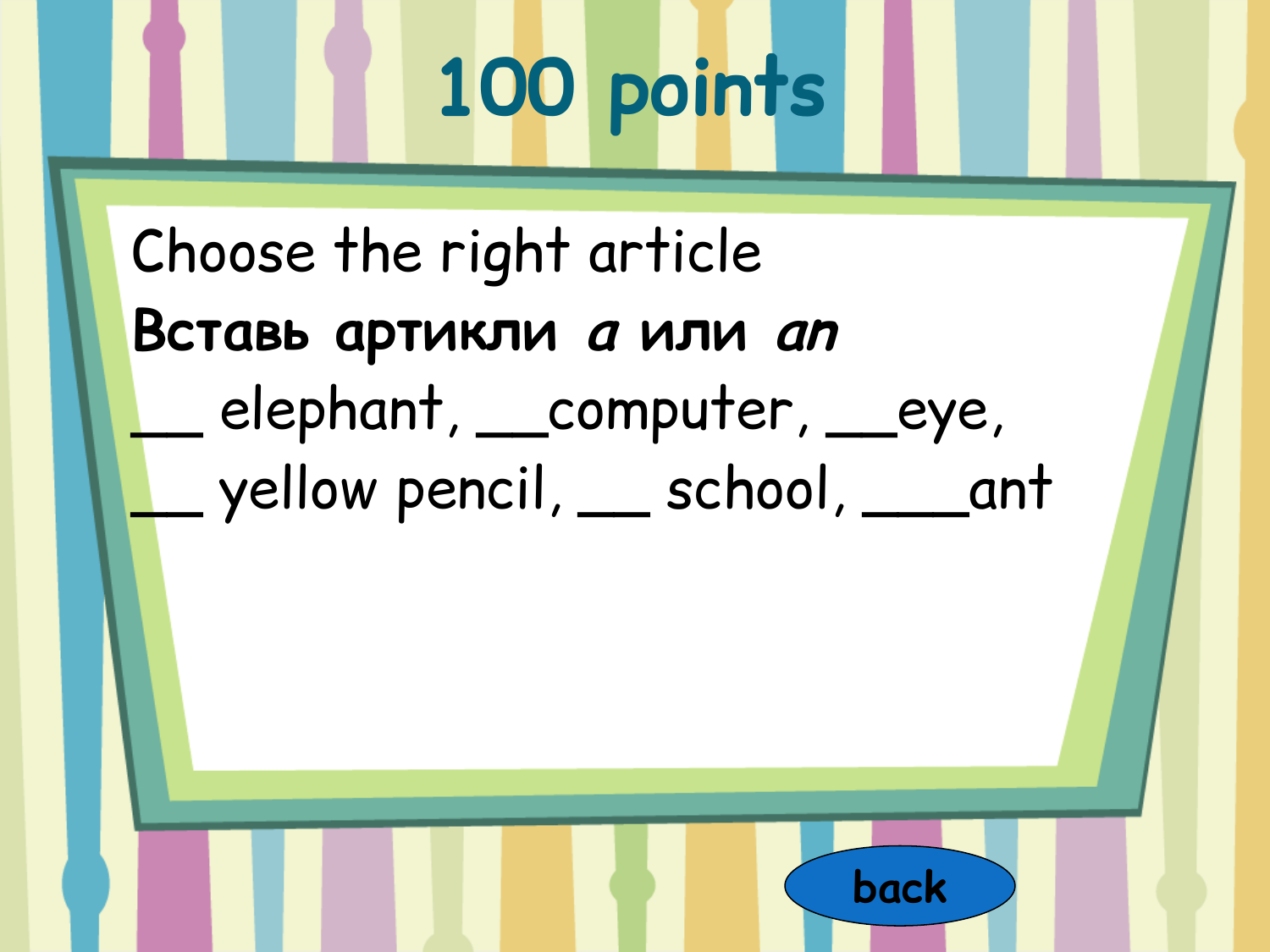

100 points
Choose the right article
Вставь артикли a или an
__ elephant, __computer, __eye,
__ yellow pencil, __ school, ___ant

back